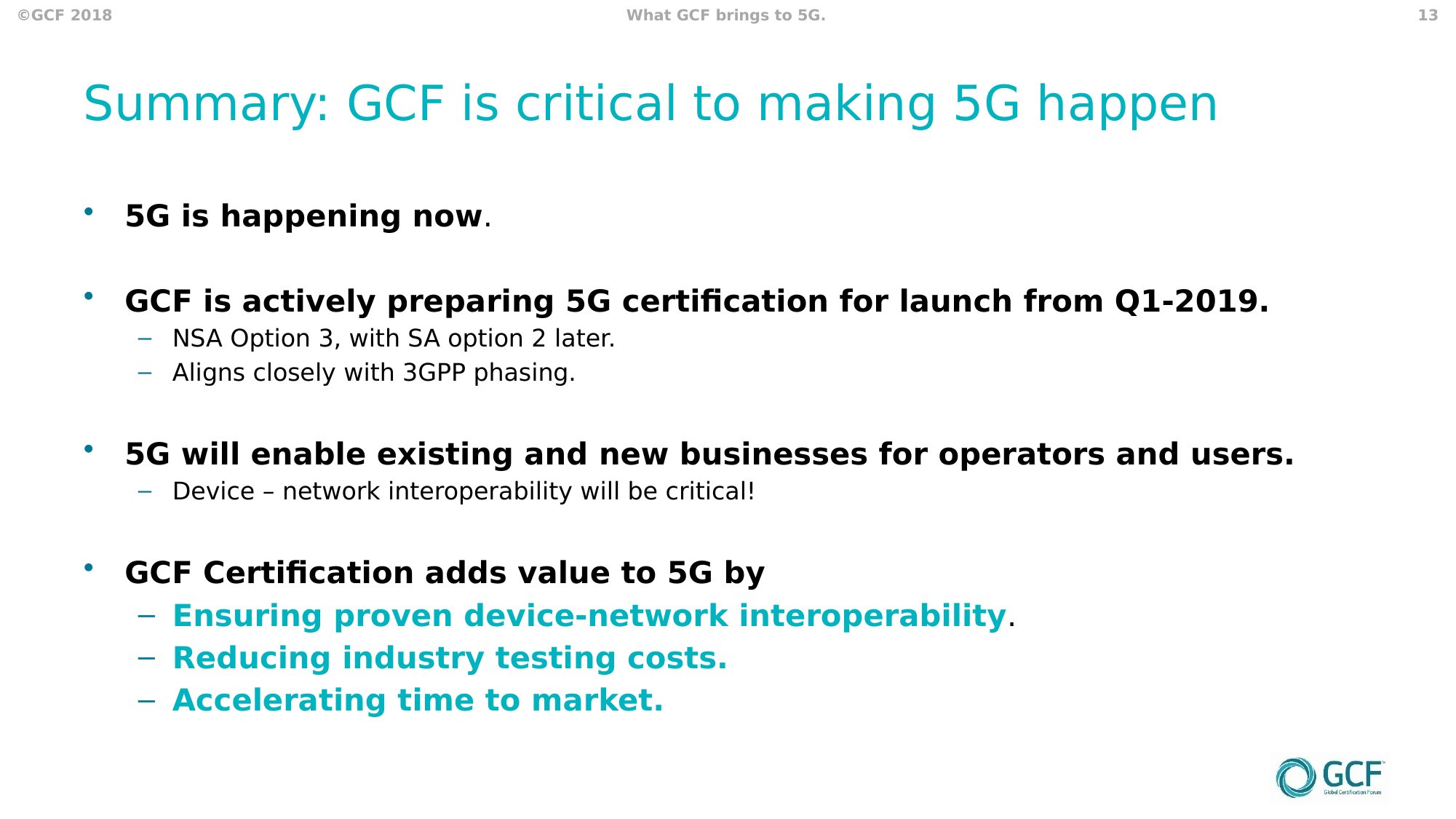

What GCF brings to 5G.
13
# Summary: GCF is critical to making 5G happen
5G is happening now.

GCF is actively preparing 5G certification for launch from Q1-2019.
NSA Option 3, with SA option 2 later.
Aligns closely with 3GPP phasing.

5G will enable existing and new businesses for operators and users.
Device – network interoperability will be critical!

GCF Certification adds value to 5G by
Ensuring proven device-network interoperability.
Reducing industry testing costs.
Accelerating time to market.